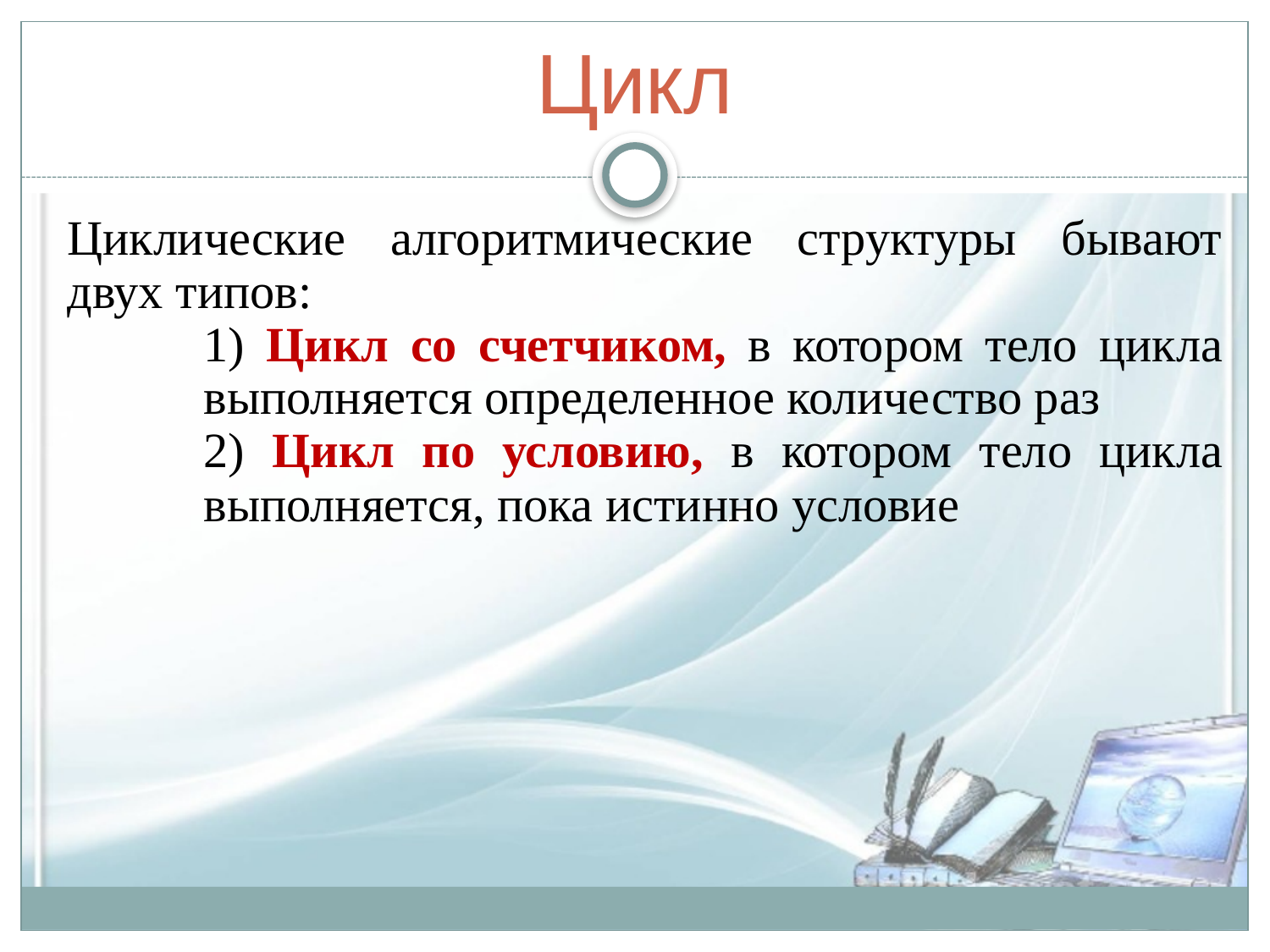

# Цикл
Циклические алгоритмические структуры бывают двух типов:
 Цикл со счетчиком, в котором тело цикла выполняется определенное количество раз
 Цикл по условию, в котором тело цикла выполняется, пока истинно условие